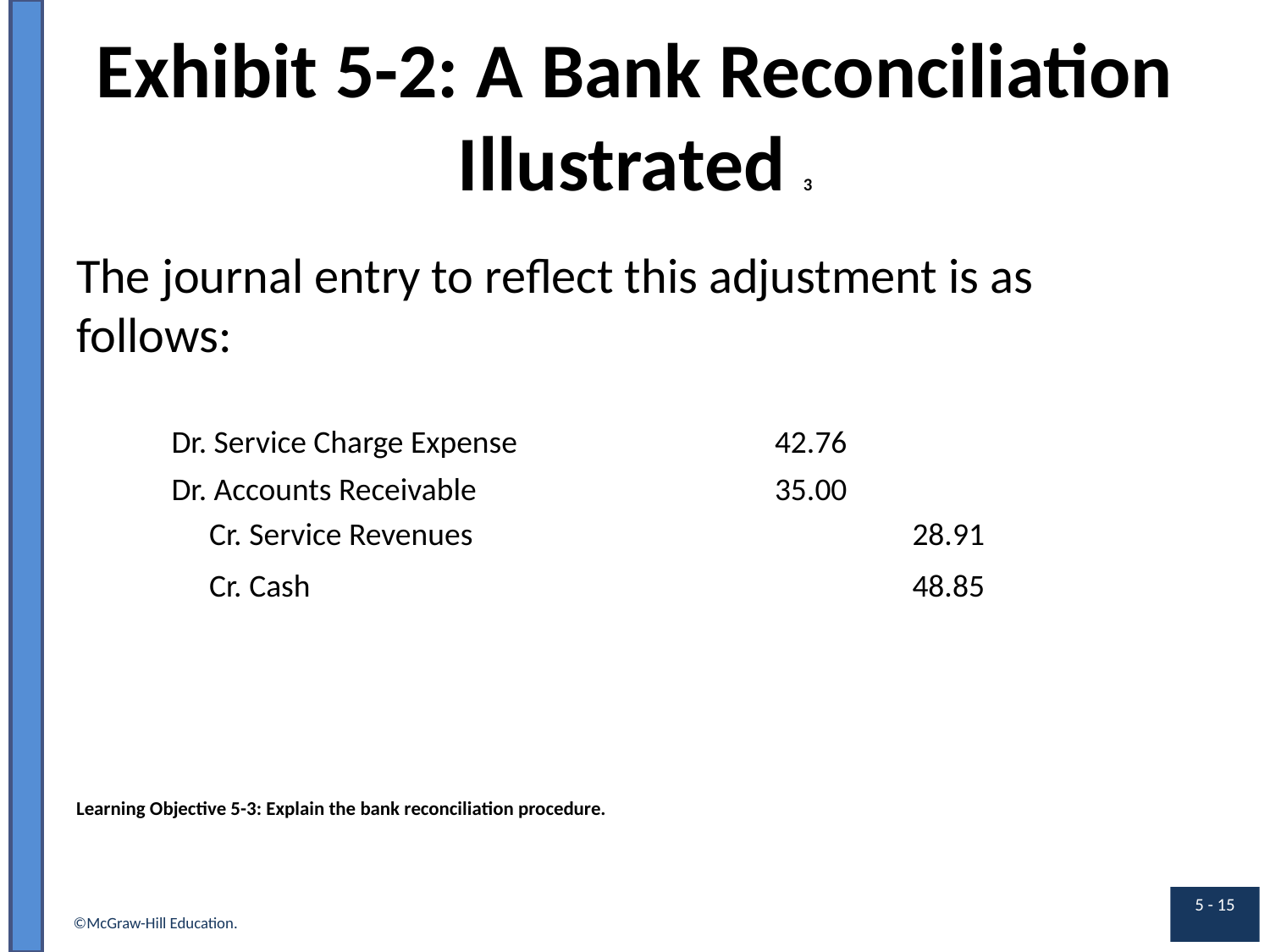

# Exhibit 5-2: A Bank Reconciliation Illustrated 3
The journal entry to reflect this adjustment is as follows:
| Dr. Service Charge Expense | 42.76 | Blank |
| --- | --- | --- |
| Dr. Accounts Receivable | 35.00 | Blank |
| Cr. Service Revenues | Blank | 28.91 |
| Cr. Cash | Blank | 48.85 |
Learning Objective 5-3: Explain the bank reconciliation procedure.